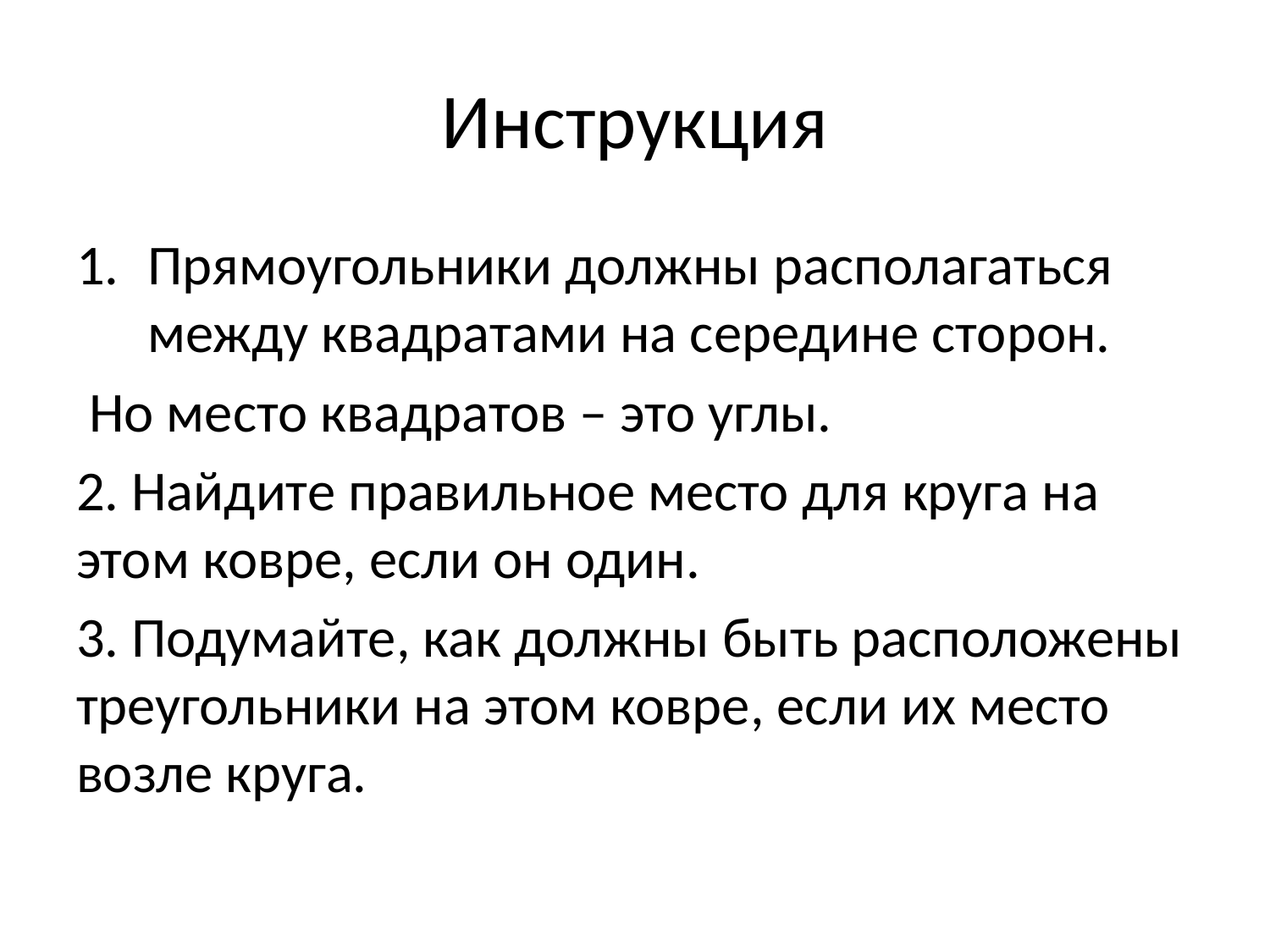

# Инструкция
Прямоугольники должны располагаться между квадратами на середине сторон.
 Но место квадратов – это углы.
2. Найдите правильное место для круга на этом ковре, если он один.
3. Подумайте, как должны быть расположены треугольники на этом ковре, если их место возле круга.